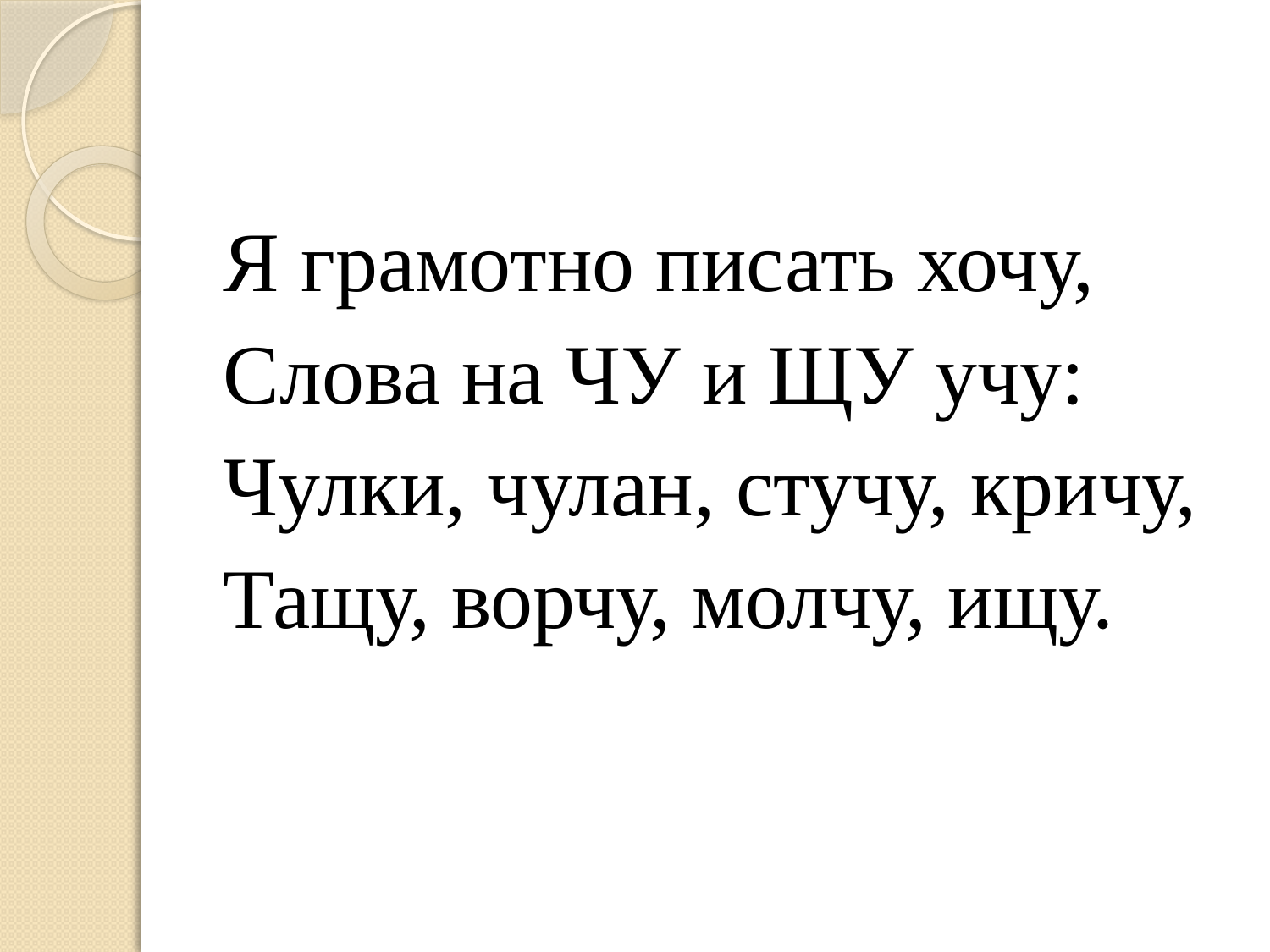

#
Я грамотно писать хочу,
Слова на ЧУ и ЩУ учу:
Чулки, чулан, стучу, кричу,
Тащу, ворчу, молчу, ищу.